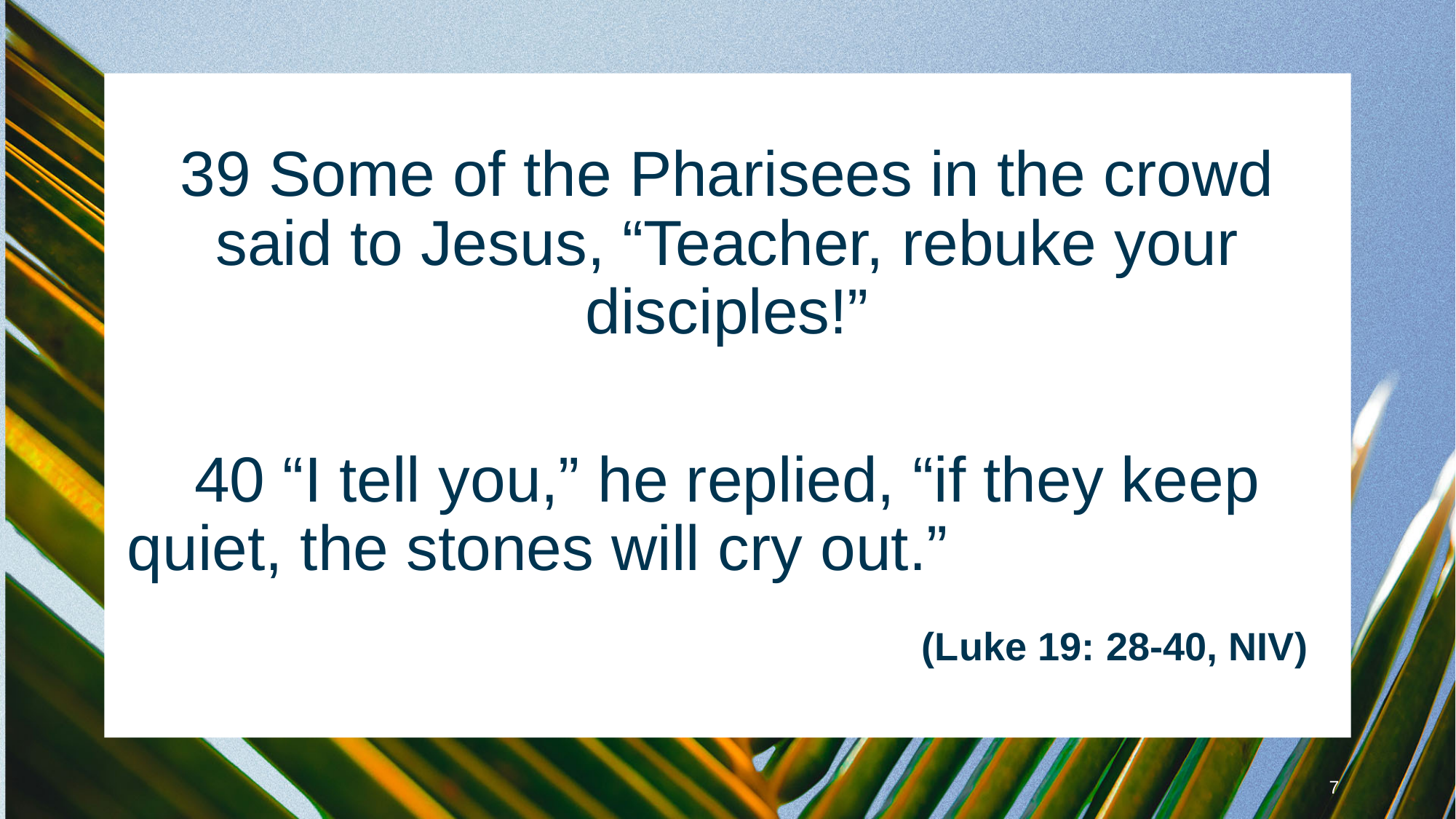

39 Some of the Pharisees in the crowd said to Jesus, “Teacher, rebuke your disciples!”​

40 “I tell you,” he replied, “if they keep quiet, the stones will cry out.”​
							 (Luke 19: 28-40, NIV)
7